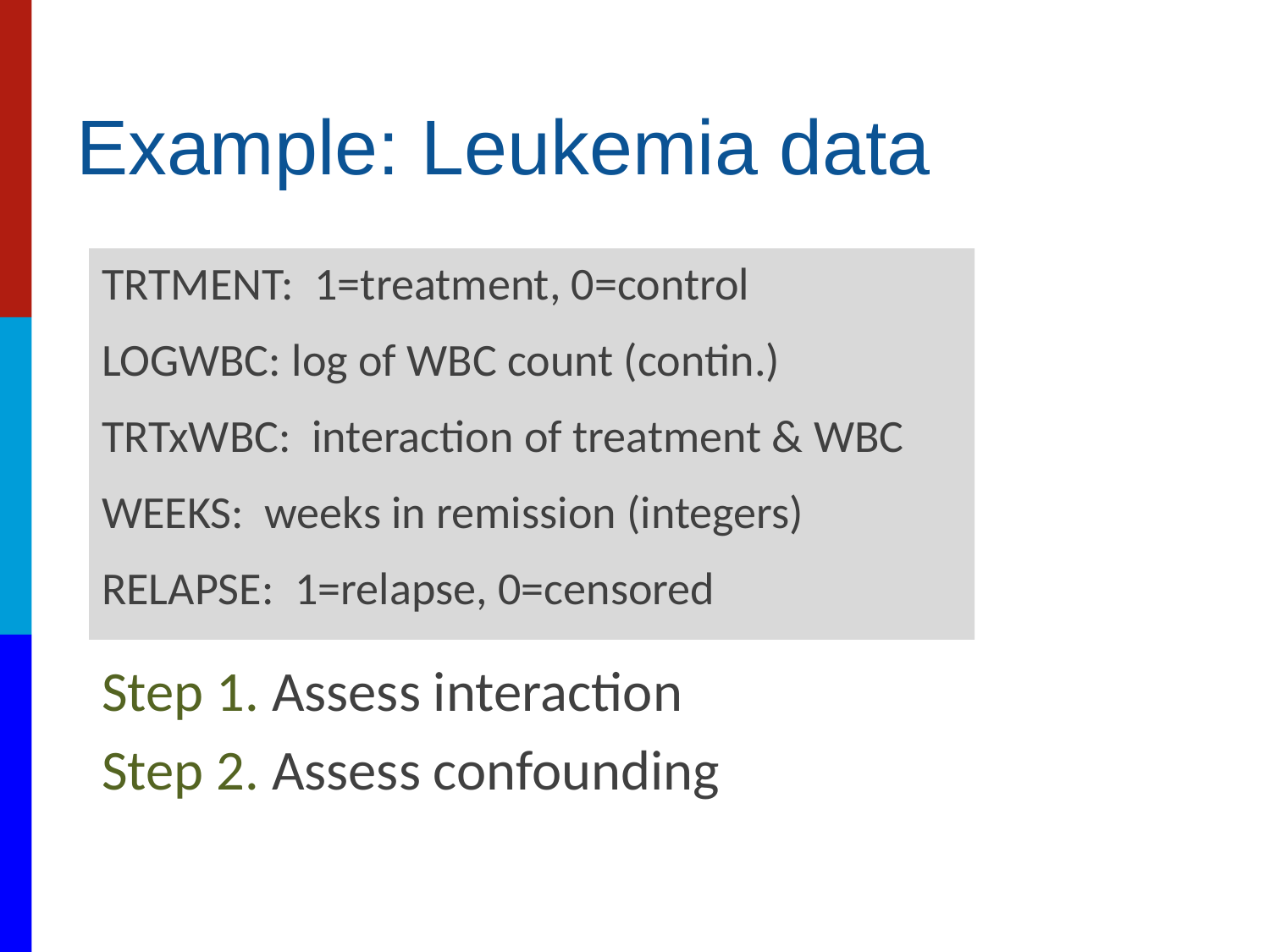

# Example: Leukemia data
TRTMENT:  1=treatment, 0=control
LOGWBC: log of WBC count (contin.)
TRTxWBC:  interaction of treatment & WBC
WEEKS:  weeks in remission (integers)
RELAPSE:  1=relapse, 0=censored

Step 1. Assess interaction
Step 2. Assess confounding